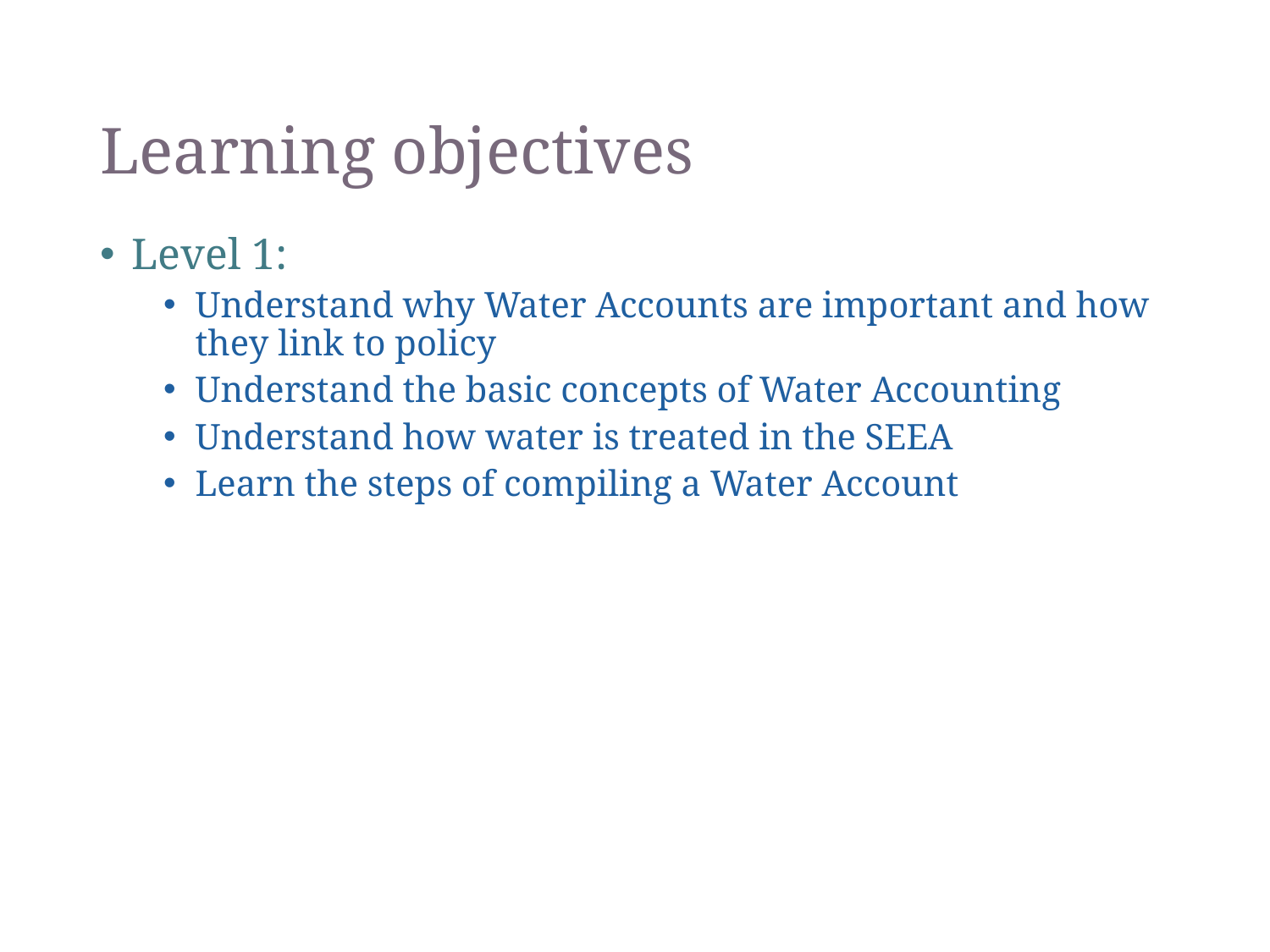

# Learning objectives
Level 1:
Understand why Water Accounts are important and how they link to policy
Understand the basic concepts of Water Accounting
Understand how water is treated in the SEEA
Learn the steps of compiling a Water Account
11
SEEA-CF - Water accounts